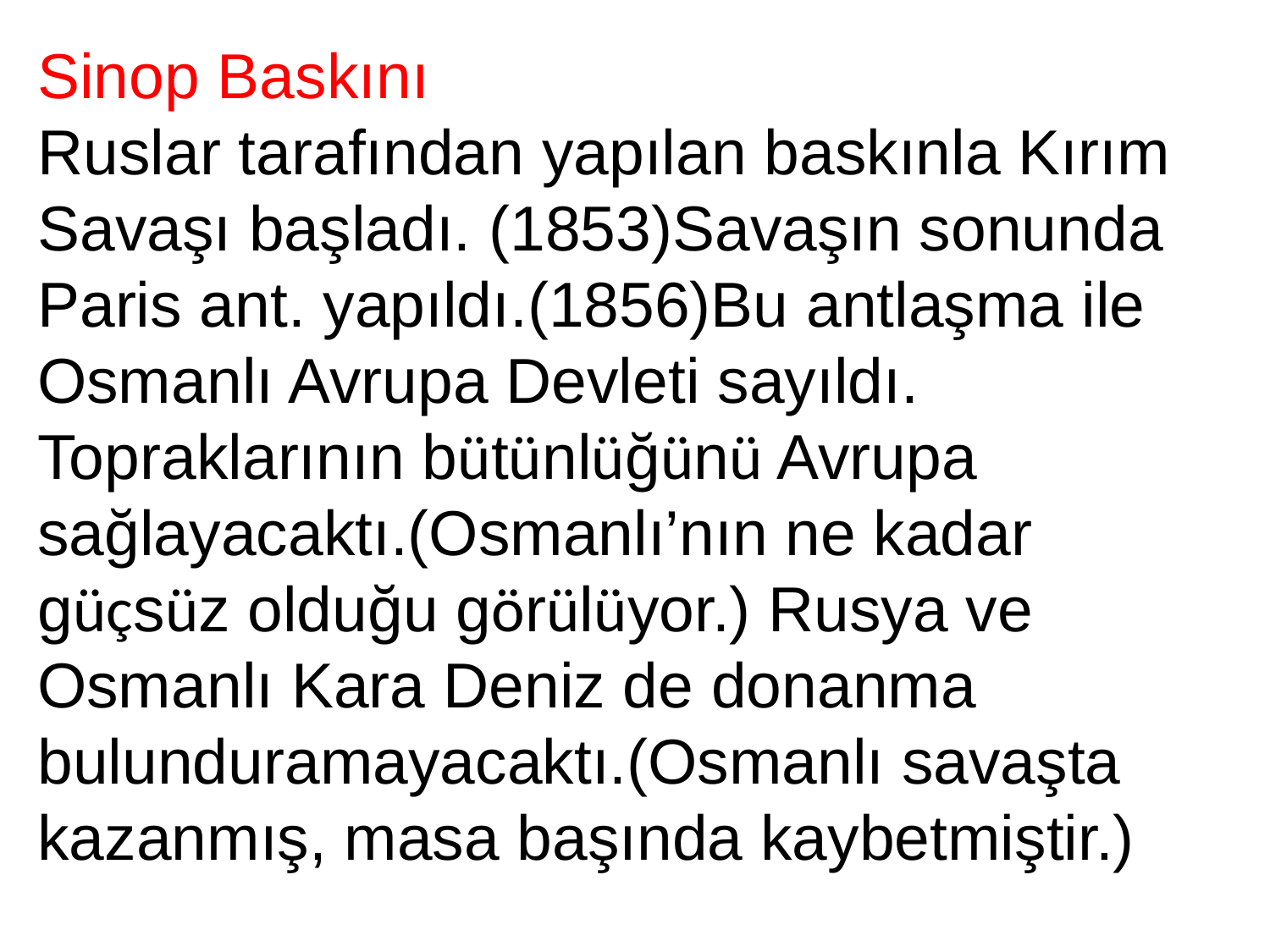

Sinop Baskını
Ruslar tarafından yapılan baskınla Kırım Savaşı başladı. (1853)Savaşın sonunda Paris ant. yapıldı.(1856)Bu antlaşma ile Osmanlı Avrupa Devleti sayıldı. Topraklarının bütünlüğünü Avrupa sağlayacaktı.(Osmanlı’nın ne kadar güçsüz olduğu görülüyor.) Rusya ve Osmanlı Kara Deniz de donanma bulunduramayacaktı.(Osmanlı savaşta kazanmış, masa başında kaybetmiştir.)